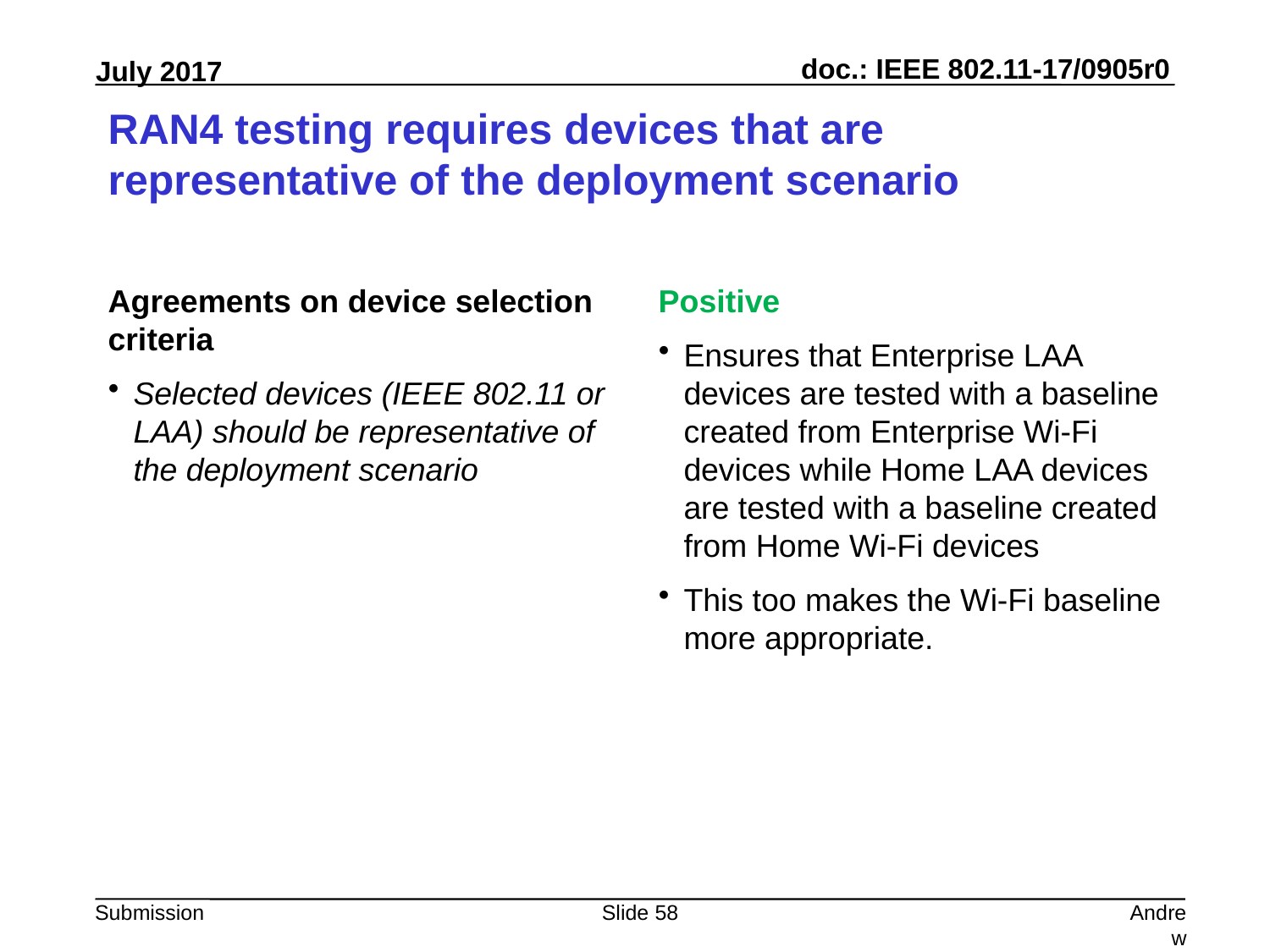

# RAN4 testing requires devices that are representative of the deployment scenario
Agreements on device selection criteria
Selected devices (IEEE 802.11 or LAA) should be representative of the deployment scenario
Positive
Ensures that Enterprise LAA devices are tested with a baseline created from Enterprise Wi-Fi devices while Home LAA devices are tested with a baseline created from Home Wi-Fi devices
This too makes the Wi-Fi baseline more appropriate.
Slide 58
Andrew Myles, Cisco